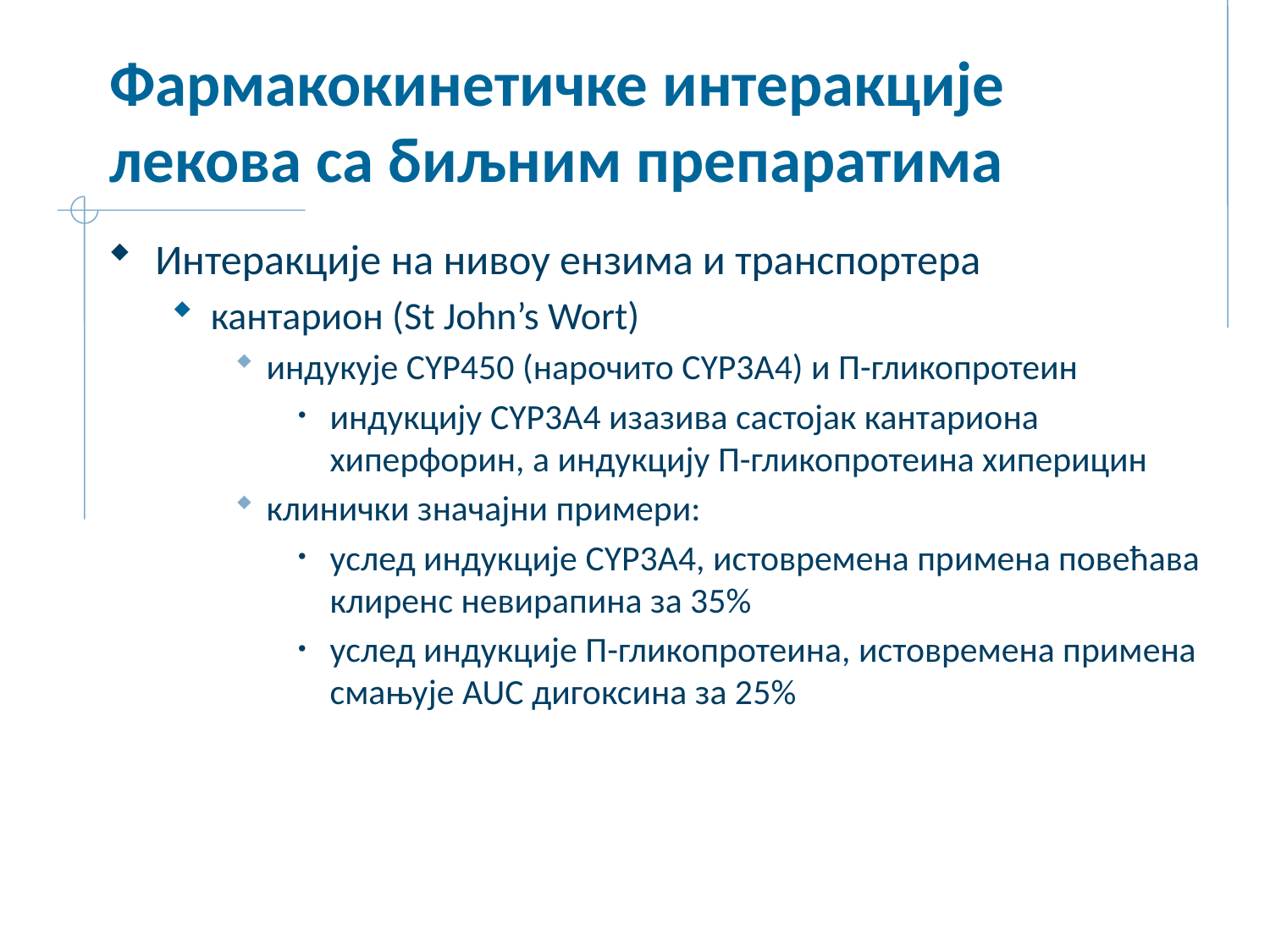

# Фармакокинетичке интеракције лекова са биљним препаратима
Интеракције на нивоу ензима и транспортера
кантарион (St John’s Wort)
индукује CYP450 (нарочито CYP3A4) и П-гликопротеин
индукцију CYP3A4 изазива састојак кантариона хиперфорин, а индукцију П-гликопротеина хиперицин
клинички значајни примери:
услед индукције CYP3A4, истовремена примена повећава клиренс невирапина за 35%
услед индукције П-гликопротеина, истовремена примена смањује AUC дигоксина за 25%